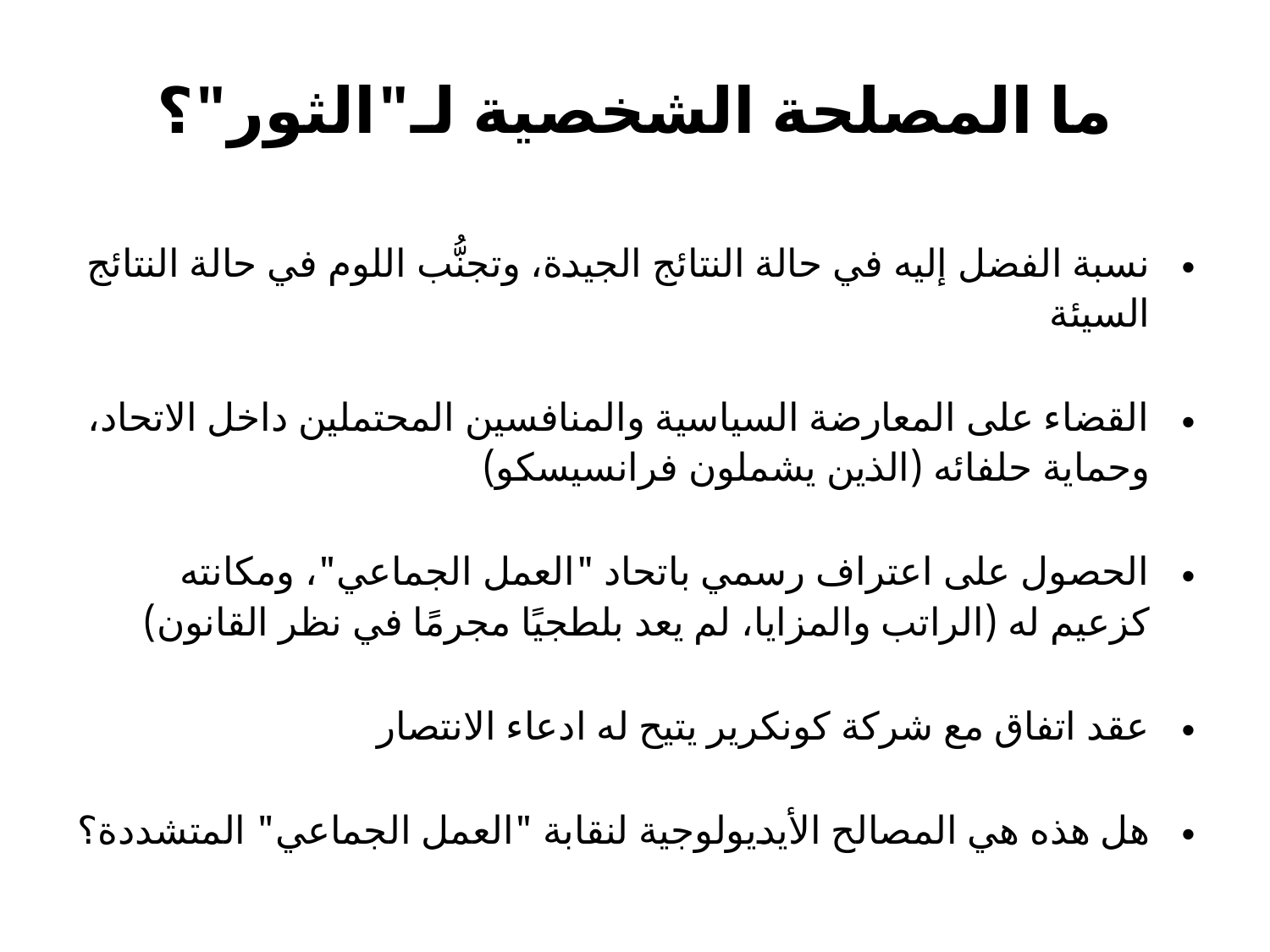

# ما المصلحة الشخصية لـ"الثور"؟
نسبة الفضل إليه في حالة النتائج الجيدة، وتجنُّب اللوم في حالة النتائج السيئة

القضاء على المعارضة السياسية والمنافسين المحتملين داخل الاتحاد، وحماية حلفائه (الذين يشملون فرانسيسكو)

الحصول على اعتراف رسمي باتحاد "العمل الجماعي"، ومكانته كزعيم له (الراتب والمزايا، لم يعد بلطجيًا مجرمًا في نظر القانون)

عقد اتفاق مع شركة كونكرير يتيح له ادعاء الانتصار

هل هذه هي المصالح الأيديولوجية لنقابة "العمل الجماعي" المتشددة؟